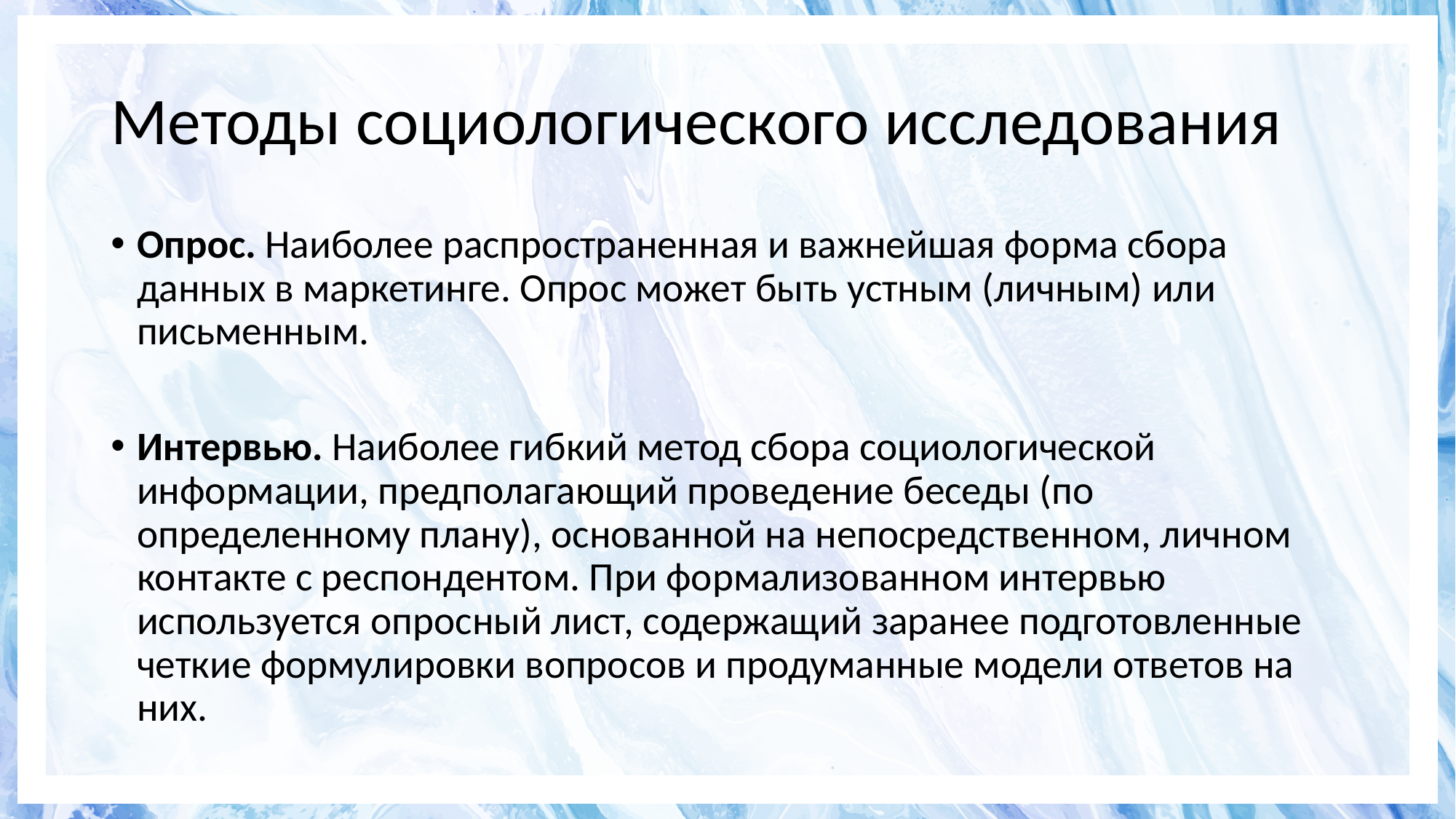

# Методы социологического исследования
Опрос. Наиболее распространенная и важнейшая форма сбора данных в маркетинге. Опрос может быть устным (личным) или письменным.

Интервью. Наиболее гибкий метод сбора социологической информации, предполагающий проведение беседы (по определенному плану), основанной на непосредственном, личном контакте с респондентом. При формализованном интервью используется опросный лист, содержащий заранее подготовленные четкие формулировки вопросов и продуманные модели ответов на них.